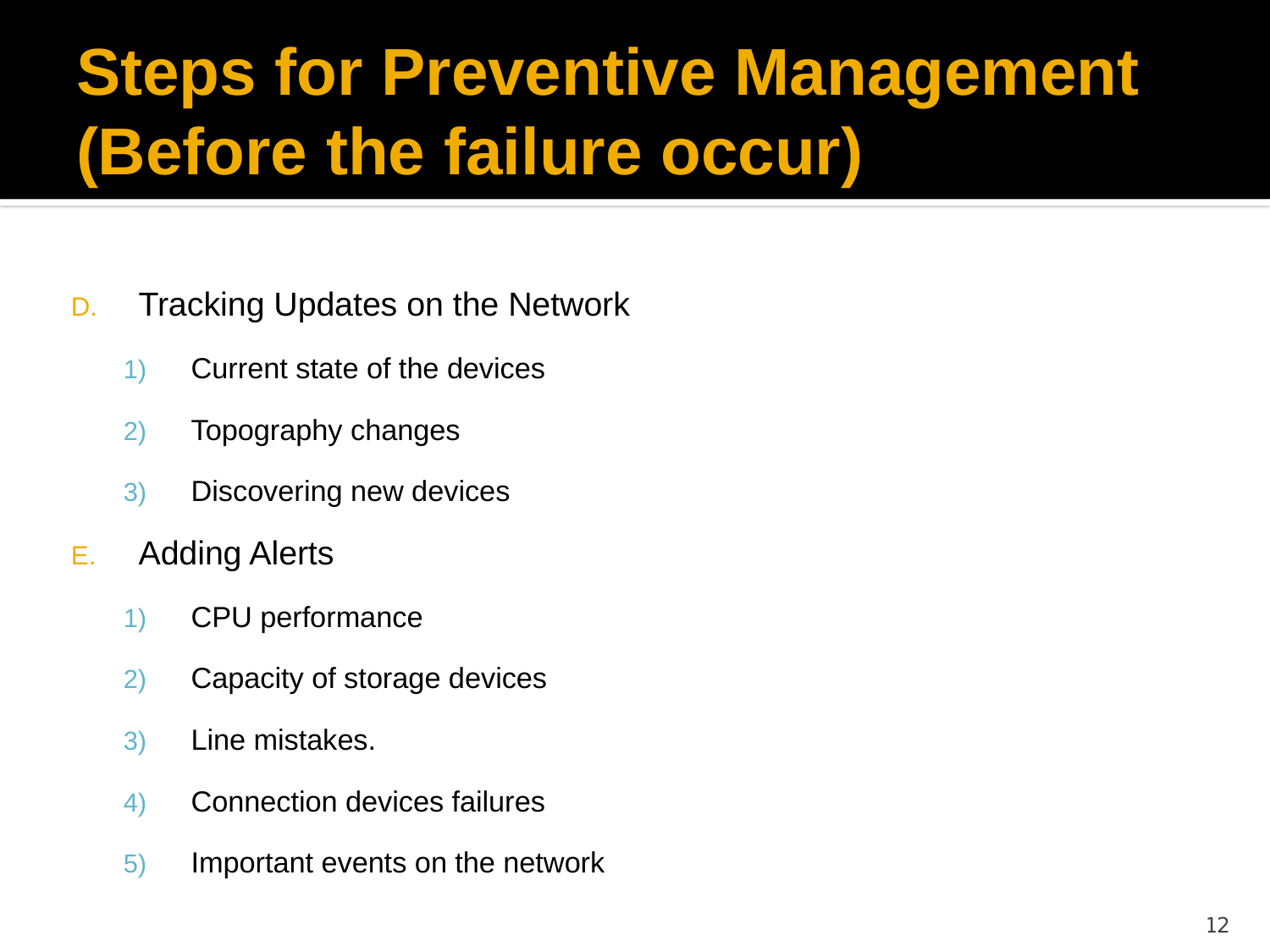

# Steps for Preventive Management (Before the failure occur)
Tracking Updates on the Network
Current state of the devices
Topography changes
Discovering new devices
Adding Alerts
CPU performance
Capacity of storage devices
Line mistakes.
Connection devices failures
Important events on the network
12